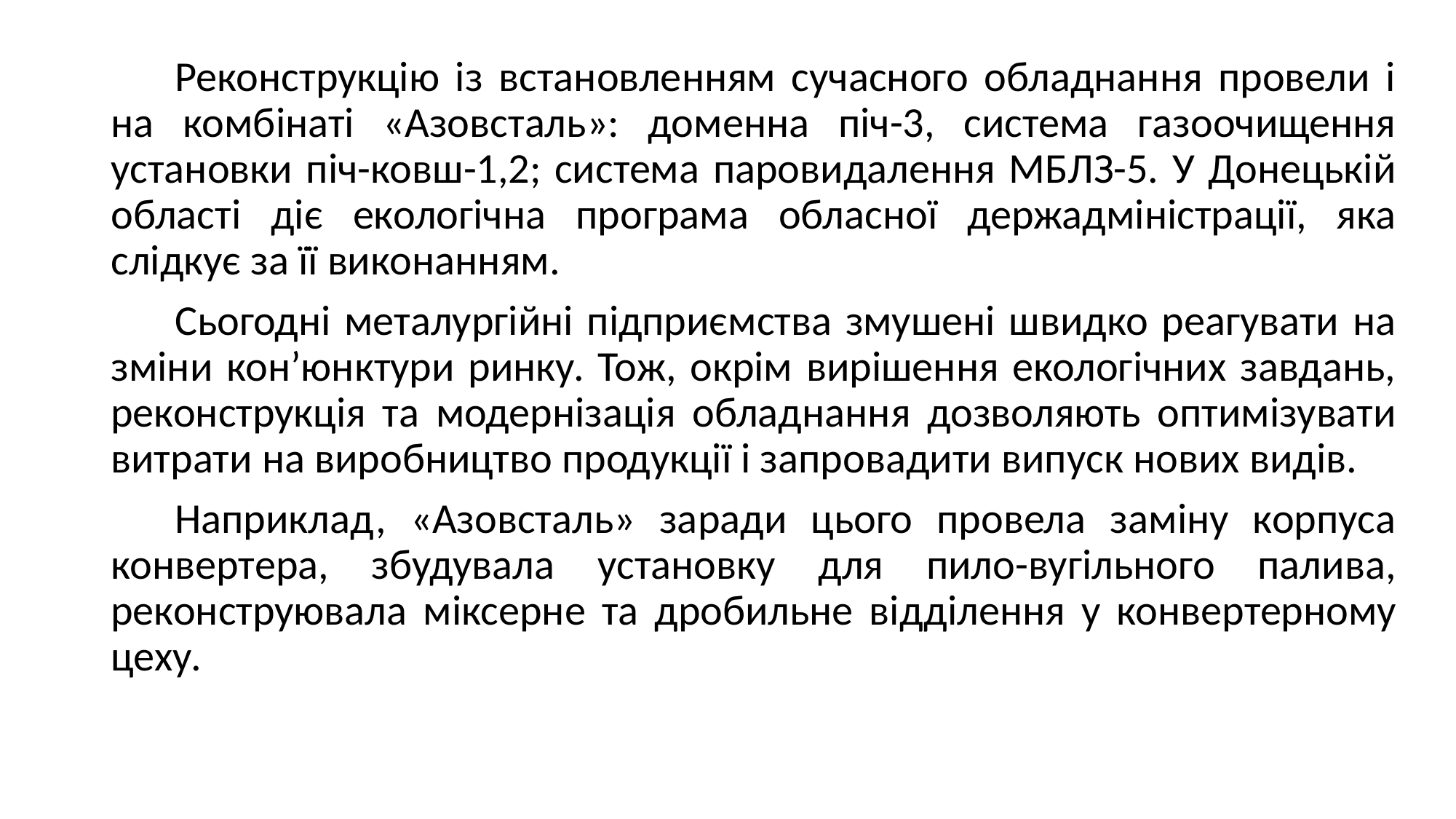

Реконструкцію із встановленням сучасного обладнання провели і на комбінаті «Азовсталь»: доменна піч-3, система газоочищення установки піч-ковш-1,2; система паровидалення МБЛЗ-5. У Донецькій області діє екологічна програма обласної держадміністрації, яка слідкує за її виконанням.
Сьогодні металургійні підприємства змушені швидко реагувати на зміни кон’юнктури ринку. Тож, окрім вирішення екологічних завдань, реконструкція та модернізація обладнання дозволяють оптимізувати витрати на виробництво продукції і запровадити випуск нових видів.
Наприклад, «Азовсталь» заради цього провела заміну корпуса конвертера, збудувала установку для пило-вугільного палива, реконструювала міксерне та дробильне відділення у конвертерному цеху.